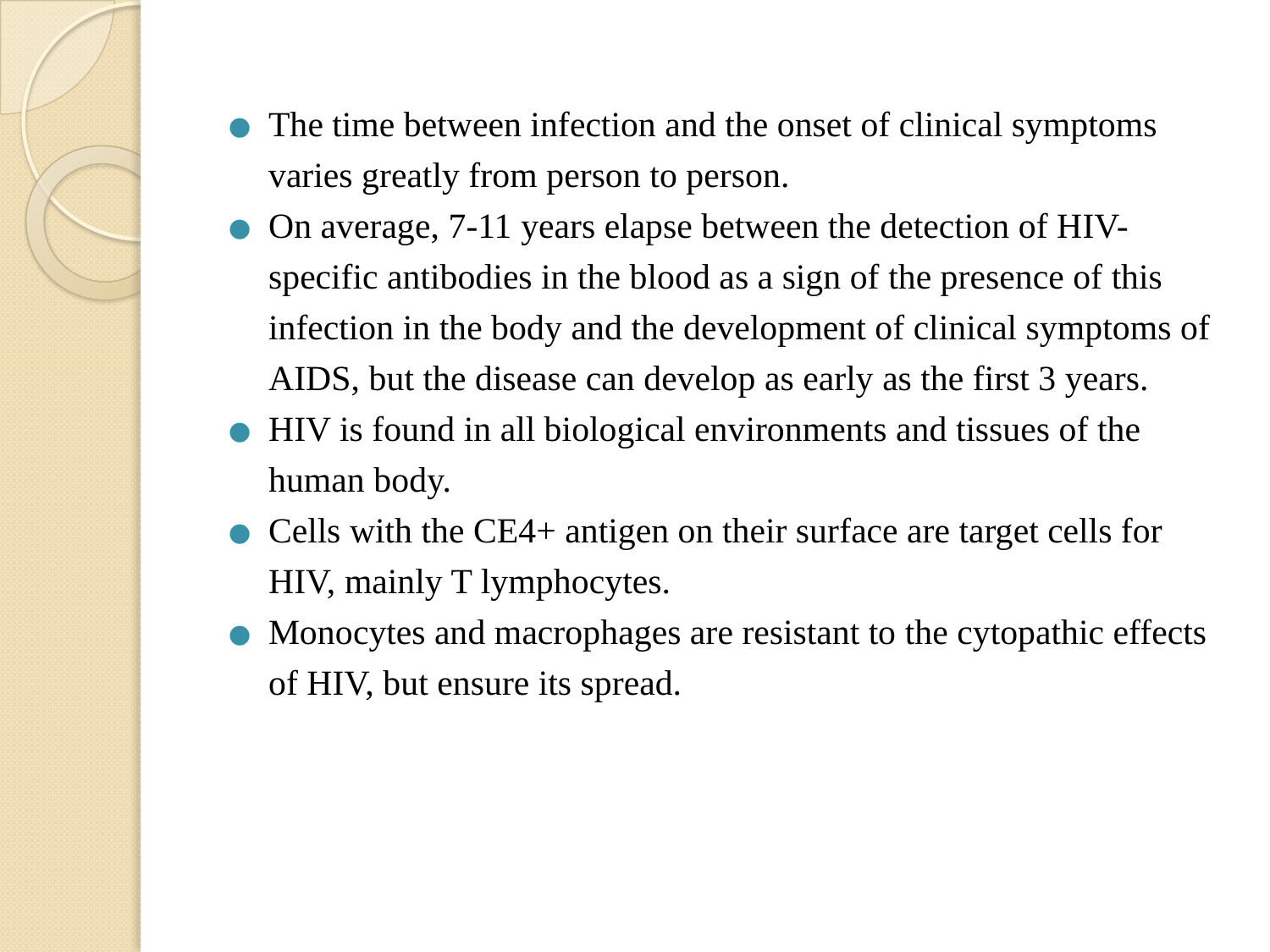

#
The time between infection and the onset of clinical symptoms varies greatly from person to person.
On average, 7-11 years elapse between the detection of HIV-specific antibodies in the blood as a sign of the presence of this infection in the body and the development of clinical symptoms of AIDS, but the disease can develop as early as the first 3 years.
HIV is found in all biological environments and tissues of the human body.
Cells with the CE4+ antigen on their surface are target cells for HIV, mainly T lymphocytes.
Monocytes and macrophages are resistant to the cytopathic effects of HIV, but ensure its spread.